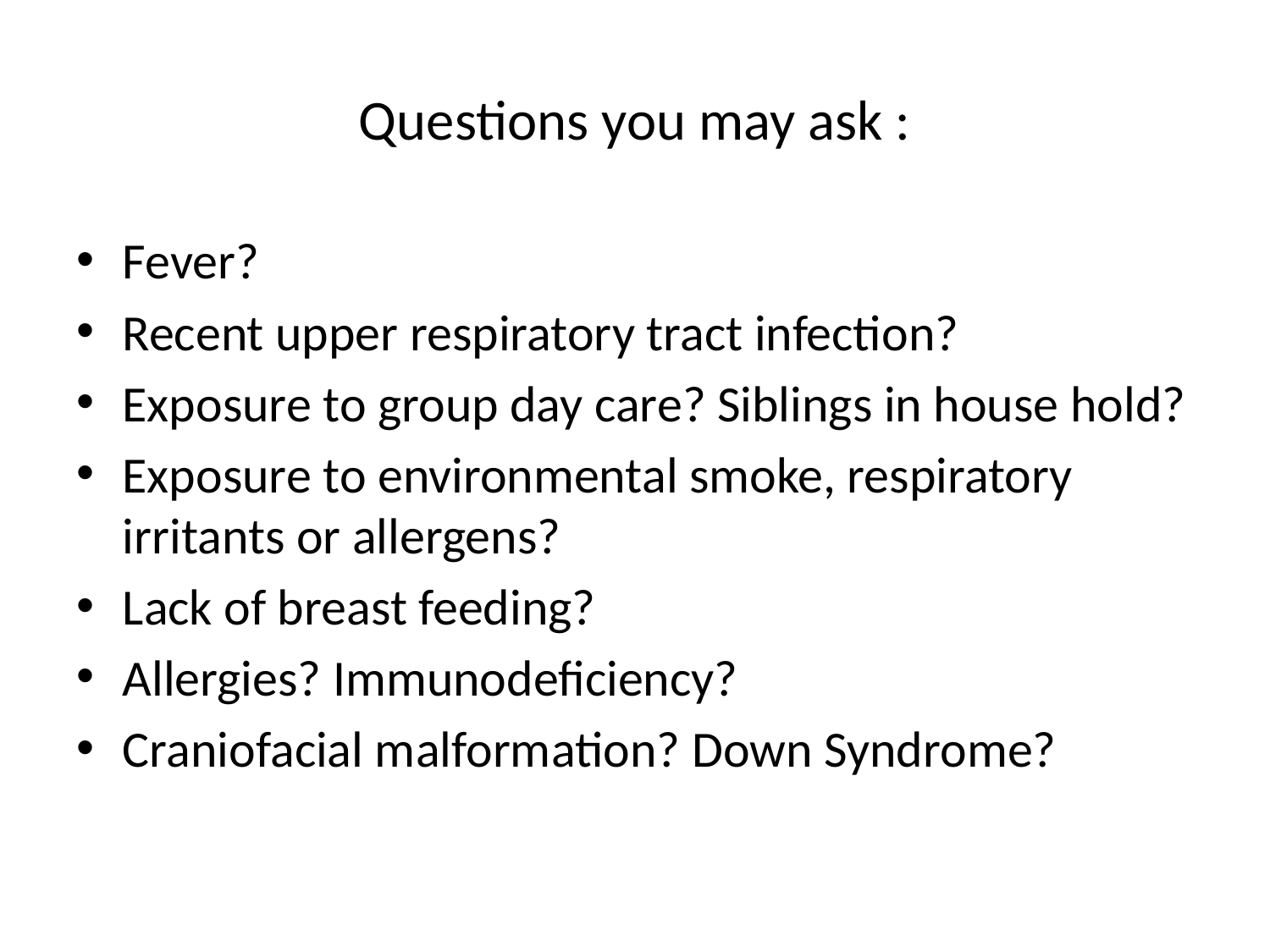

# Questions you may ask :
Fever?
Recent upper respiratory tract infection?
Exposure to group day care? Siblings in house hold?
Exposure to environmental smoke, respiratory irritants or allergens?
Lack of breast feeding?
Allergies? Immunodeficiency?
Craniofacial malformation? Down Syndrome?